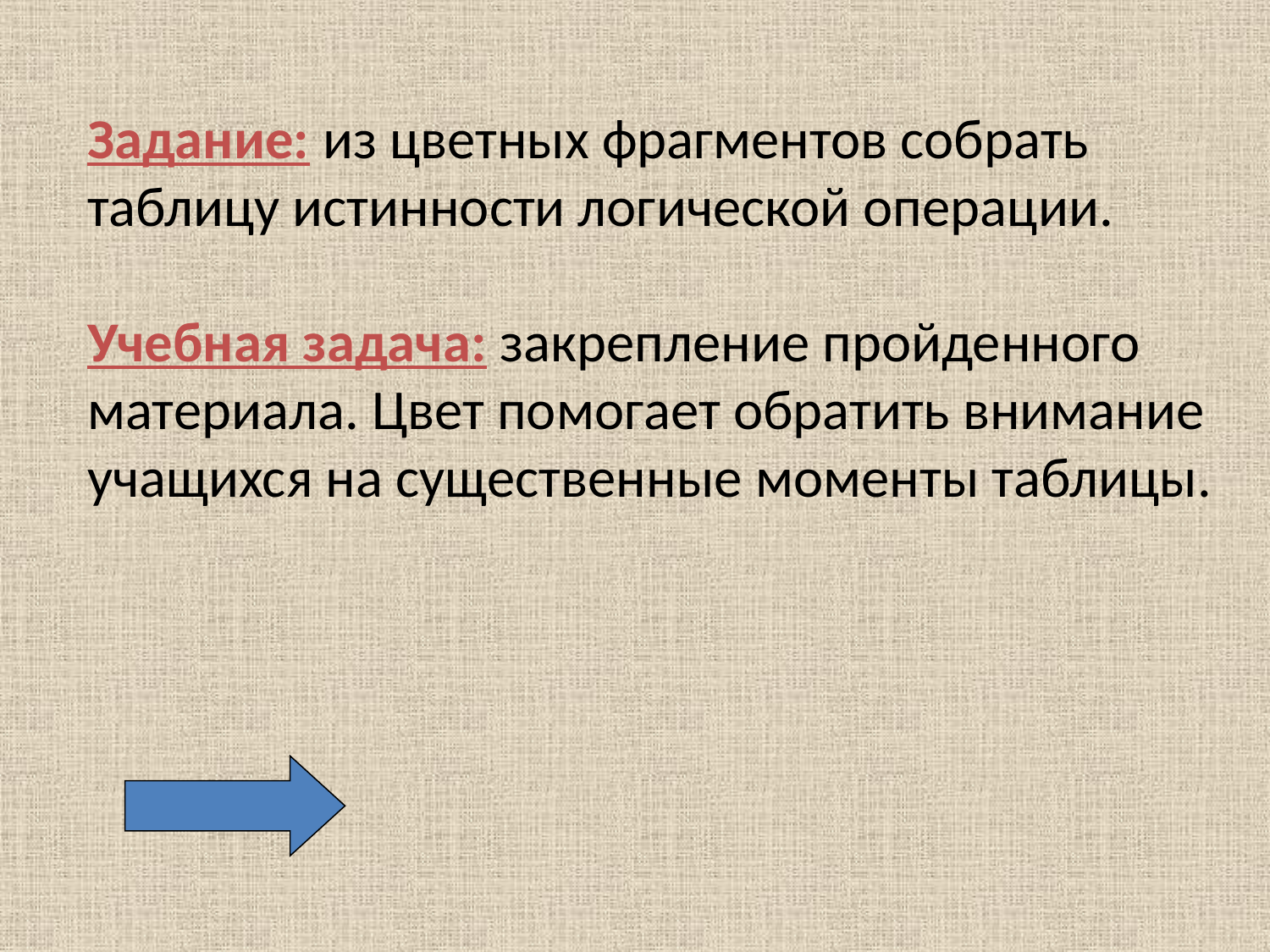

Задание: из цветных фрагментов собрать таблицу истинности логической операции.

Учебная задача: закрепление пройденного материала. Цвет помогает обратить внимание учащихся на существенные моменты таблицы.